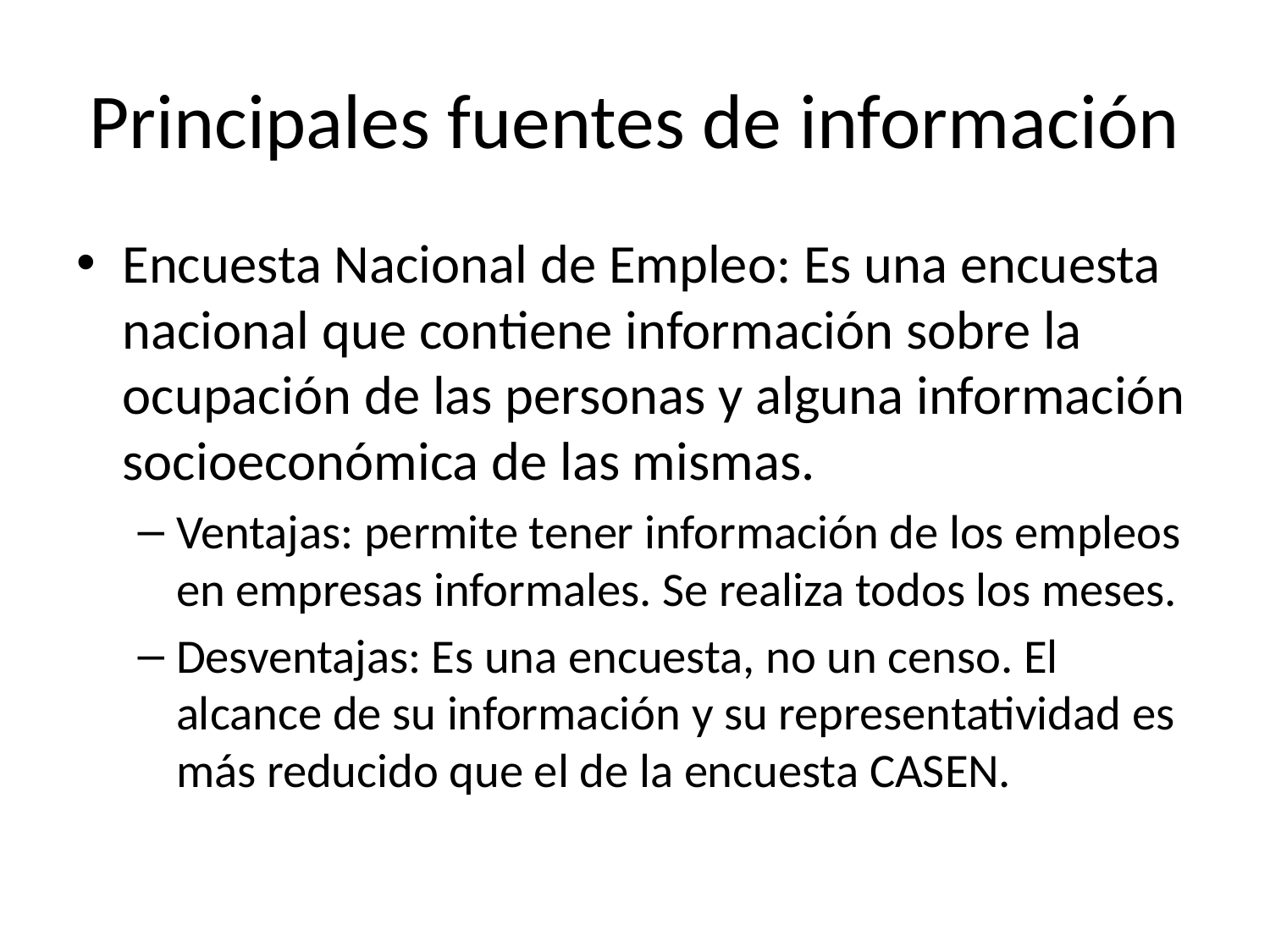

# Principales fuentes de información
Encuesta Nacional de Empleo: Es una encuesta nacional que contiene información sobre la ocupación de las personas y alguna información socioeconómica de las mismas.
Ventajas: permite tener información de los empleos en empresas informales. Se realiza todos los meses.
Desventajas: Es una encuesta, no un censo. El alcance de su información y su representatividad es más reducido que el de la encuesta CASEN.